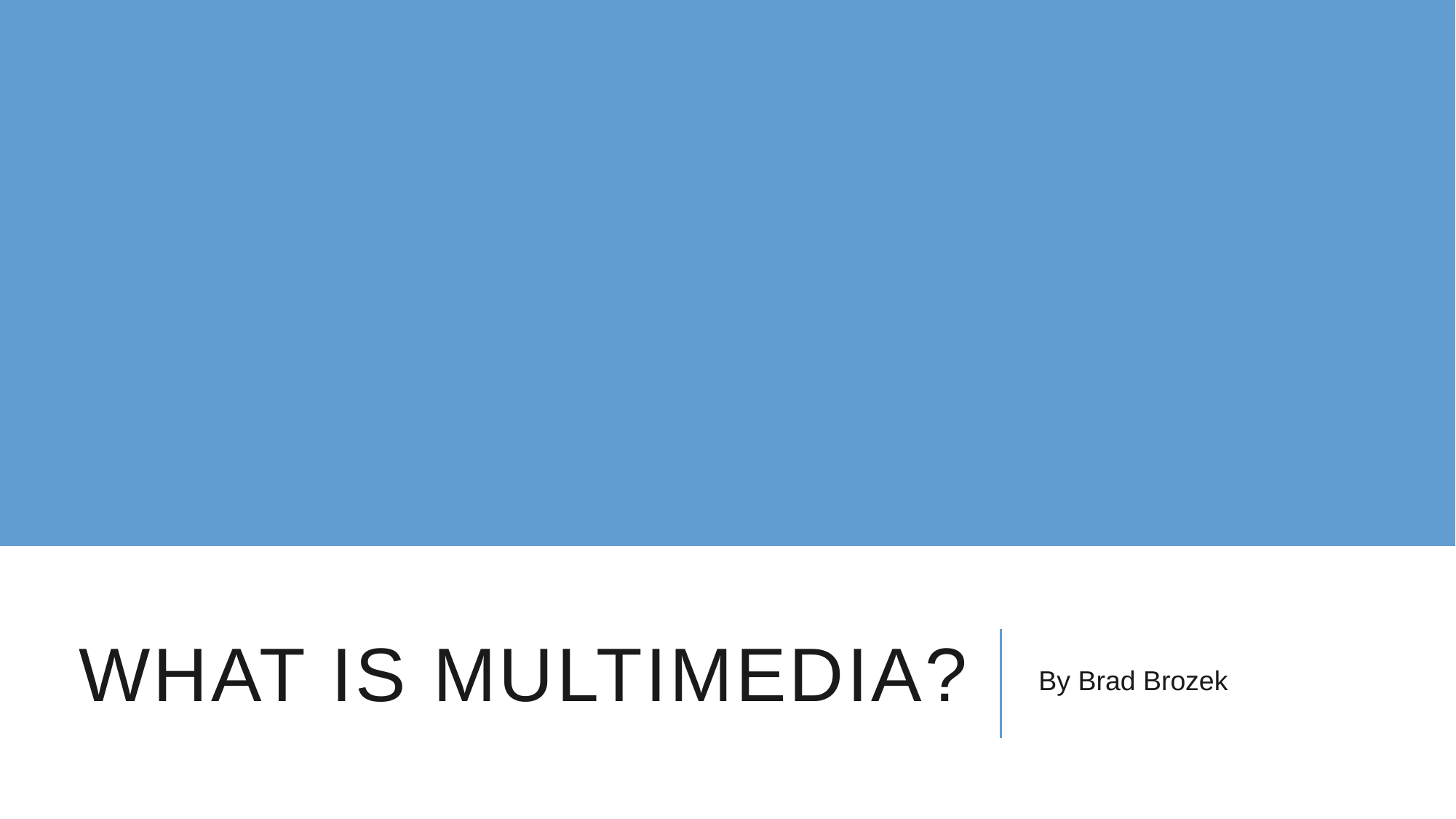

# What Is Multimedia?
By Brad Brozek